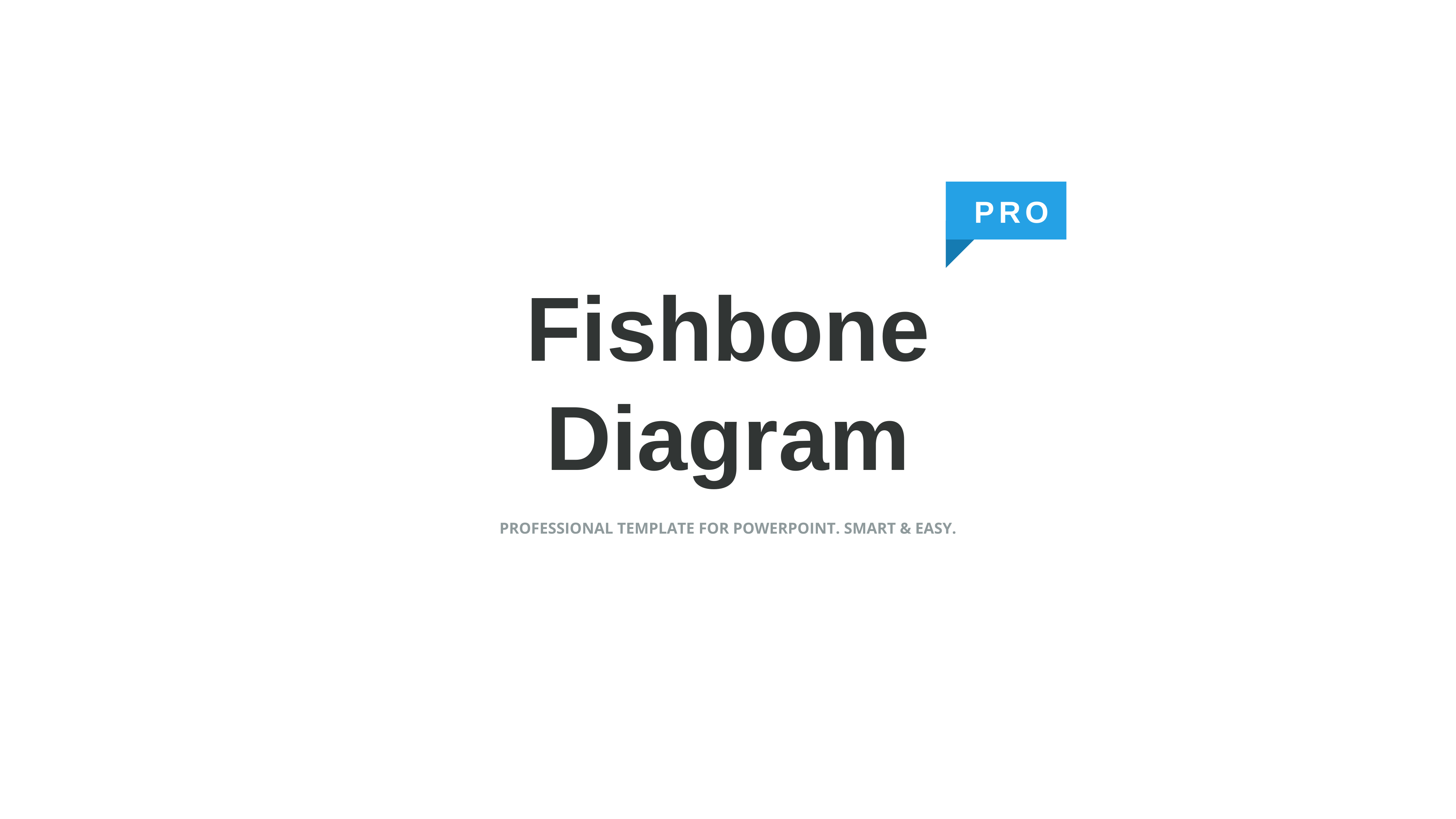

PRO

Fishbone Diagram
PROFESSIONAL TEMPLATE FOR POWERPOINT. SMART & EASY.